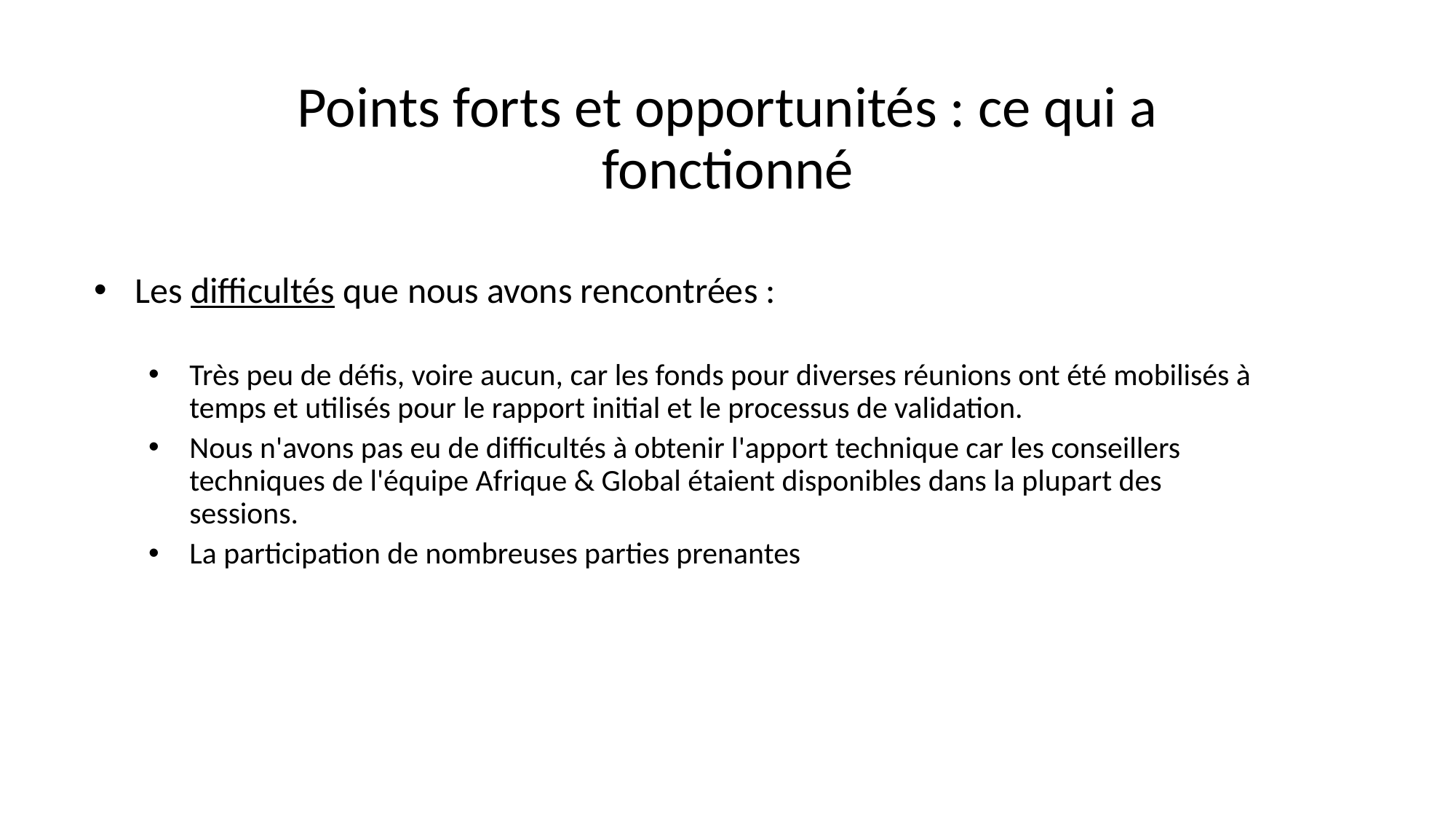

# Points forts et opportunités : ce qui a fonctionné
Les difficultés que nous avons rencontrées :

Très peu de défis, voire aucun, car les fonds pour diverses réunions ont été mobilisés à temps et utilisés pour le rapport initial et le processus de validation.
Nous n'avons pas eu de difficultés à obtenir l'apport technique car les conseillers techniques de l'équipe Afrique & Global étaient disponibles dans la plupart des sessions.
La participation de nombreuses parties prenantes